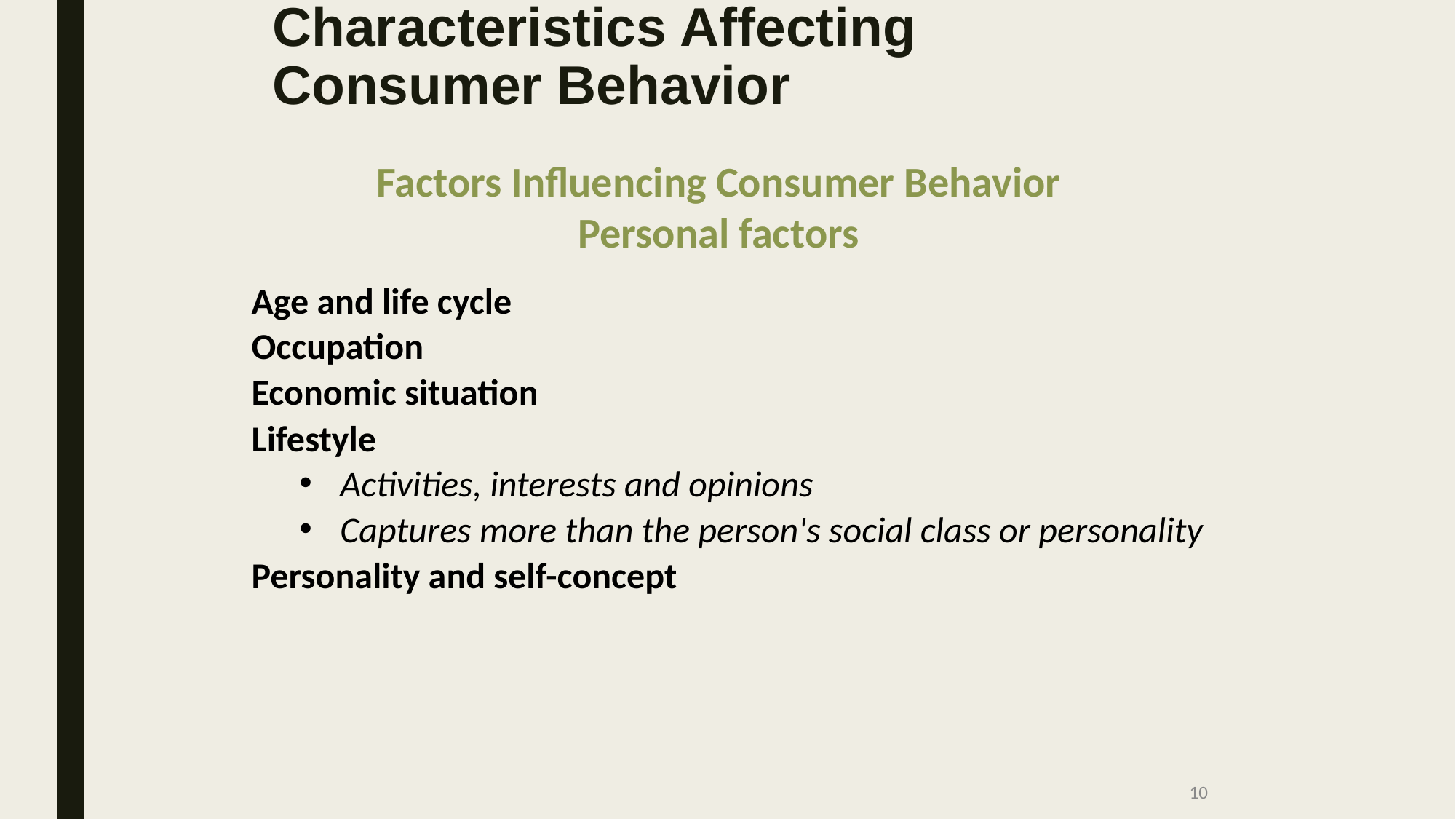

# Characteristics Affecting Consumer Behavior
Factors Influencing Consumer Behavior
Personal factors

Age and life cycle
Occupation
Economic situation
Lifestyle
Activities, interests and opinions
Captures more than the person's social class or personality
Personality and self-concept
10